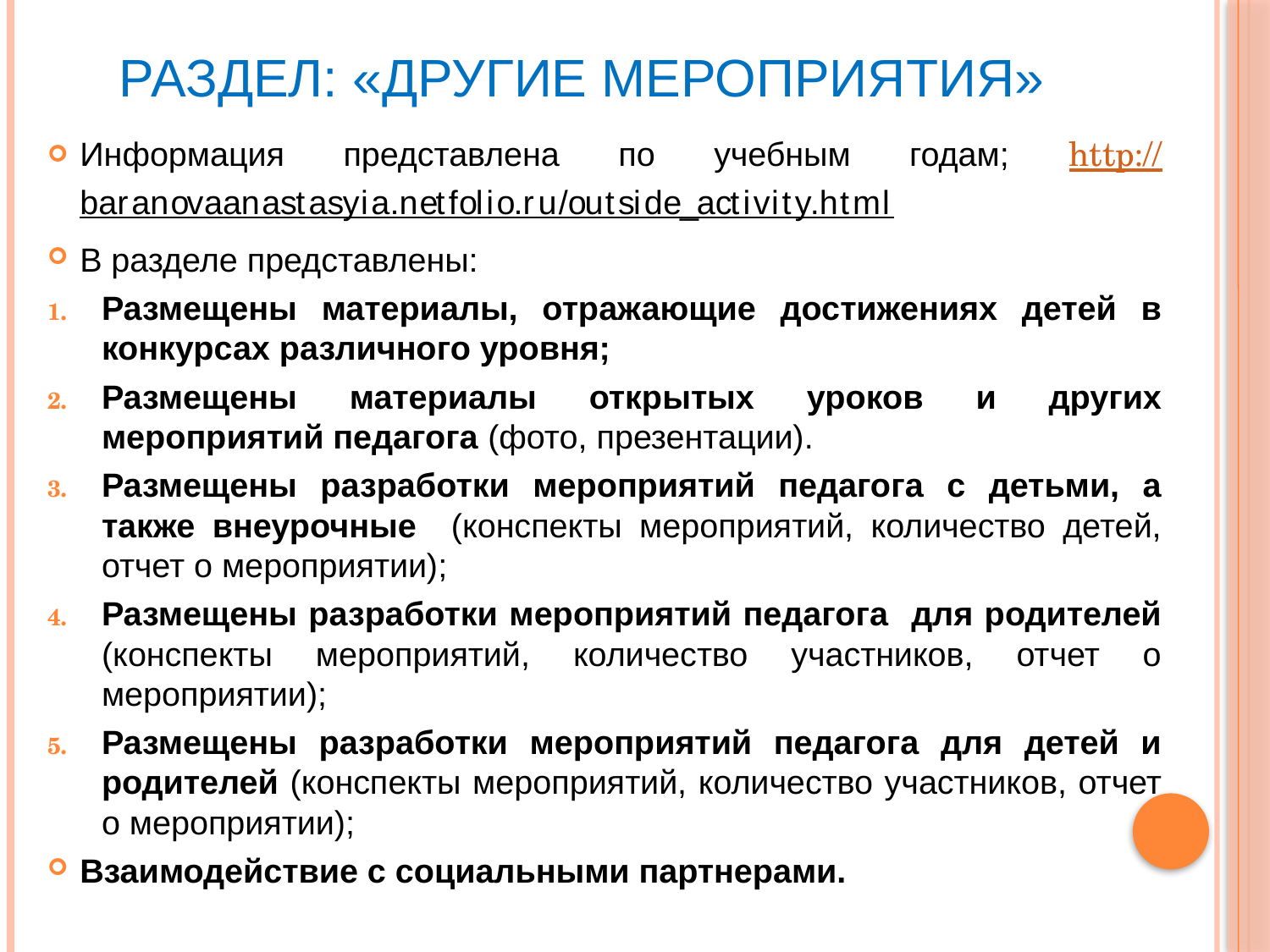

# Раздел: «Другие мероприятия»
Информация представлена по учебным годам; http://baranovaanastasyia.netfolio.ru/outside_activity.html
В разделе представлены:
Размещены материалы, отражающие достижениях детей в конкурсах различного уровня;
Размещены материалы открытых уроков и других мероприятий педагога (фото, презентации).
Размещены разработки мероприятий педагога с детьми, а также внеурочные  (конспекты мероприятий, количество детей, отчет о мероприятии);
Размещены разработки мероприятий педагога  для родителей (конспекты мероприятий, количество участников, отчет о мероприятии);
Размещены разработки мероприятий педагога для детей и родителей (конспекты мероприятий, количество участников, отчет о мероприятии);
Взаимодействие с социальными партнерами.